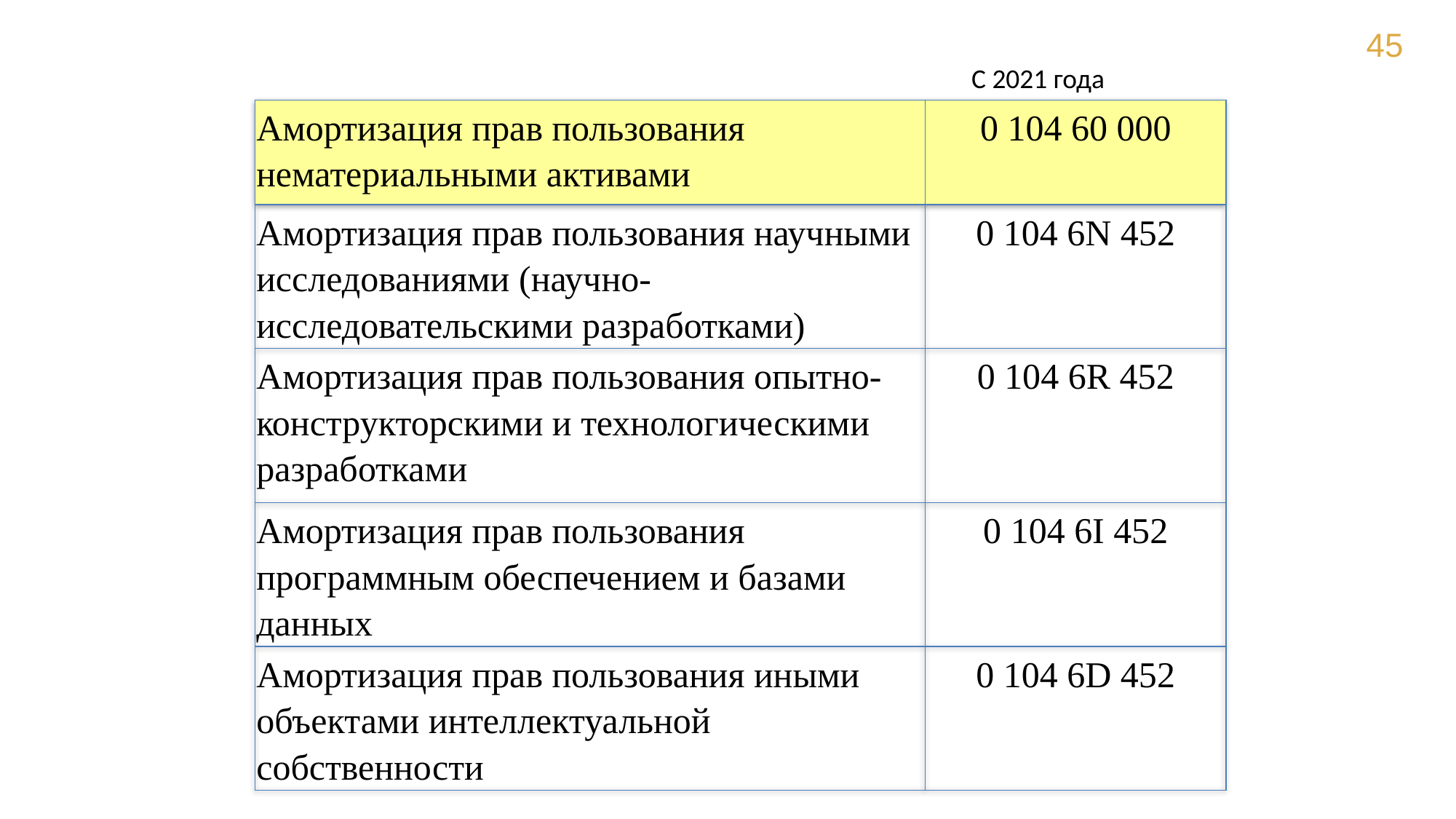

С 2021 года
| Амортизация прав пользования нематериальными активами | 0 104 60 000 |
| --- | --- |
| Амортизация прав пользования научными исследованиями (научно-исследовательскими разработками) | 0 104 6N 452 |
| Амортизация прав пользования опытно-конструкторскими и технологическими разработками | 0 104 6R 452 |
| Амортизация прав пользования программным обеспечением и базами данных | 0 104 6I 452 |
| Амортизация прав пользования иными объектами интеллектуальной собственности | 0 104 6D 452 |